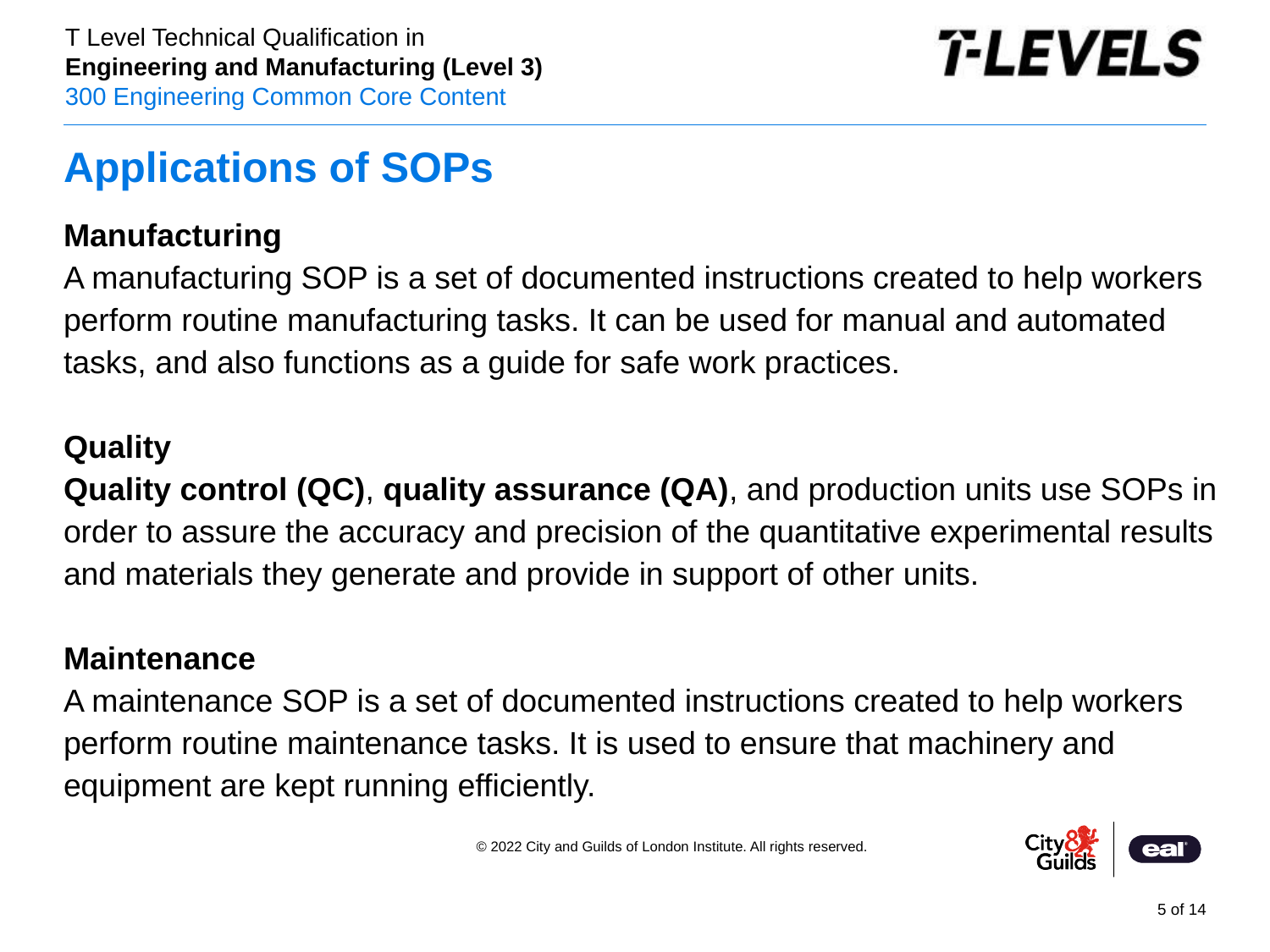

# Applications of SOPs
Manufacturing
A manufacturing SOP is a set of documented instructions created to help workers perform routine manufacturing tasks. It can be used for manual and automated tasks, and also functions as a guide for safe work practices.

Quality
Quality control (QC), quality assurance (QA), and production units use SOPs in order to assure the accuracy and precision of the quantitative experimental results and materials they generate and provide in support of other units.

Maintenance
A maintenance SOP is a set of documented instructions created to help workers perform routine maintenance tasks. It is used to ensure that machinery and equipment are kept running efficiently.